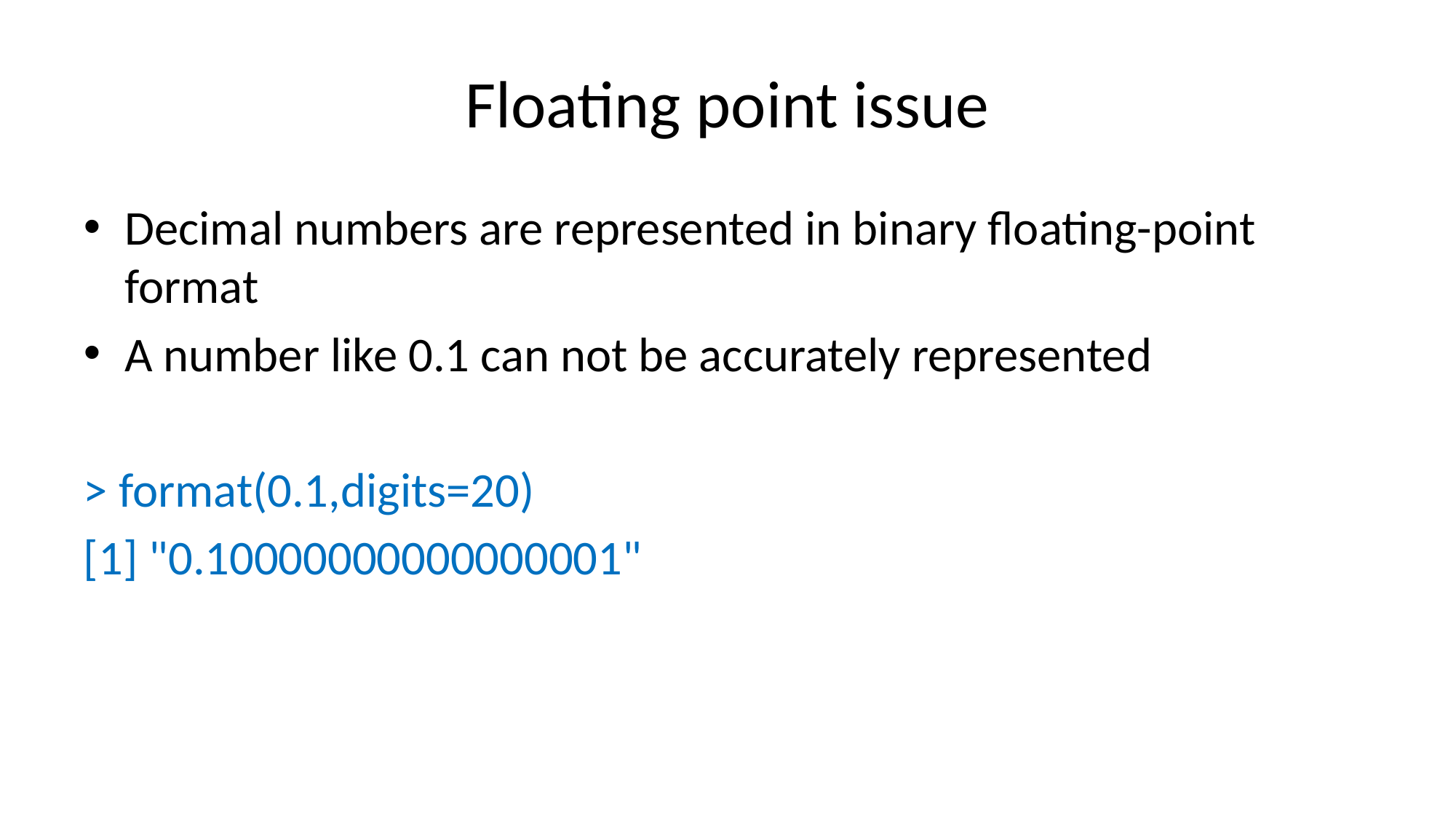

# Floating point issue
Decimal numbers are represented in binary floating-point format
A number like 0.1 can not be accurately represented

> format(0.1,digits=20)
[1] "0.10000000000000001"